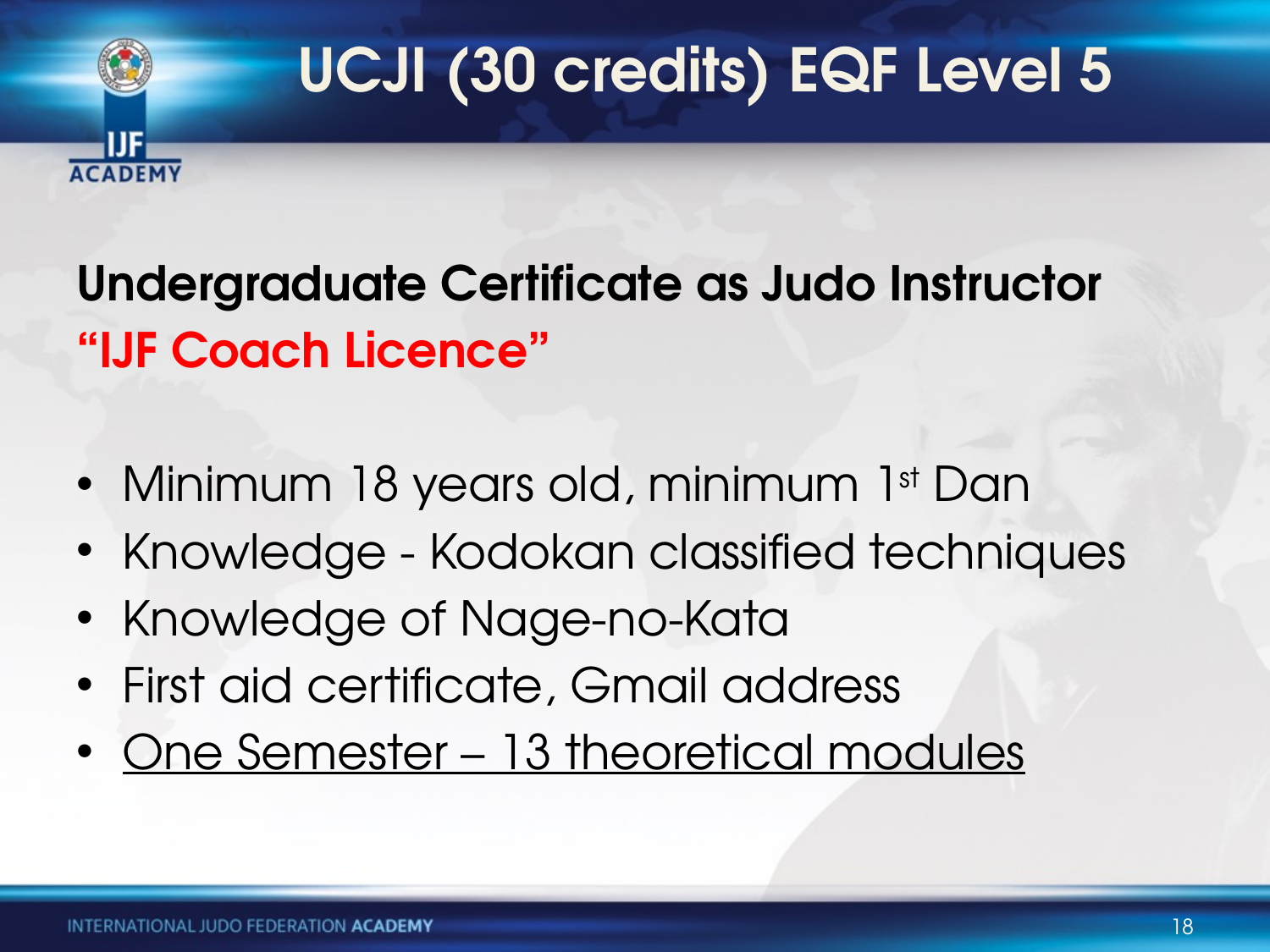

# UCJI (30 credits) EQF Level 5
Undergraduate Certificate as Judo Instructor
“IJF Coach Licence”

Minimum 18 years old, minimum 1st Dan
Knowledge - Kodokan classified techniques
Knowledge of Nage-no-Kata
First aid certificate, Gmail address
One Semester – 13 theoretical modules

18